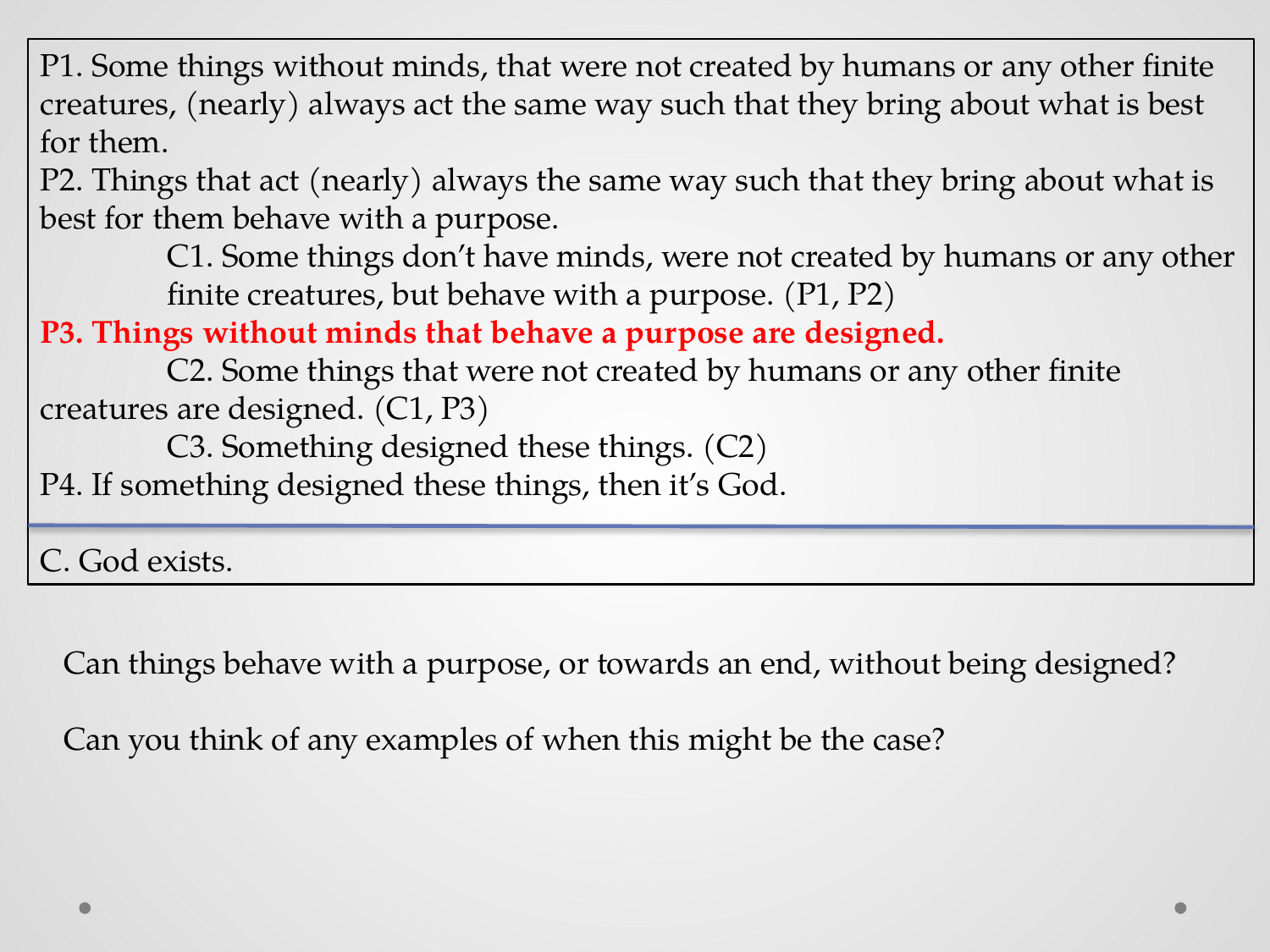

P1. Some things without minds, that were not created by humans or any other finite creatures, (nearly) always act the same way such that they bring about what is best for them.
P2. Things that act (nearly) always the same way such that they bring about what is best for them behave with a purpose.
	C1. Some things don’t have minds, were not created by humans or any other 	finite creatures, but behave with a purpose. (P1, P2)
P3. Things without minds that behave a purpose are designed.
	C2. Some things that were not created by humans or any other finite 	creatures are designed. (C1, P3)
	C3. Something designed these things. (C2)
P4. If something designed these things, then it’s God.

C. God exists.
Can things behave with a purpose, or towards an end, without being designed?

Can you think of any examples of when this might be the case?